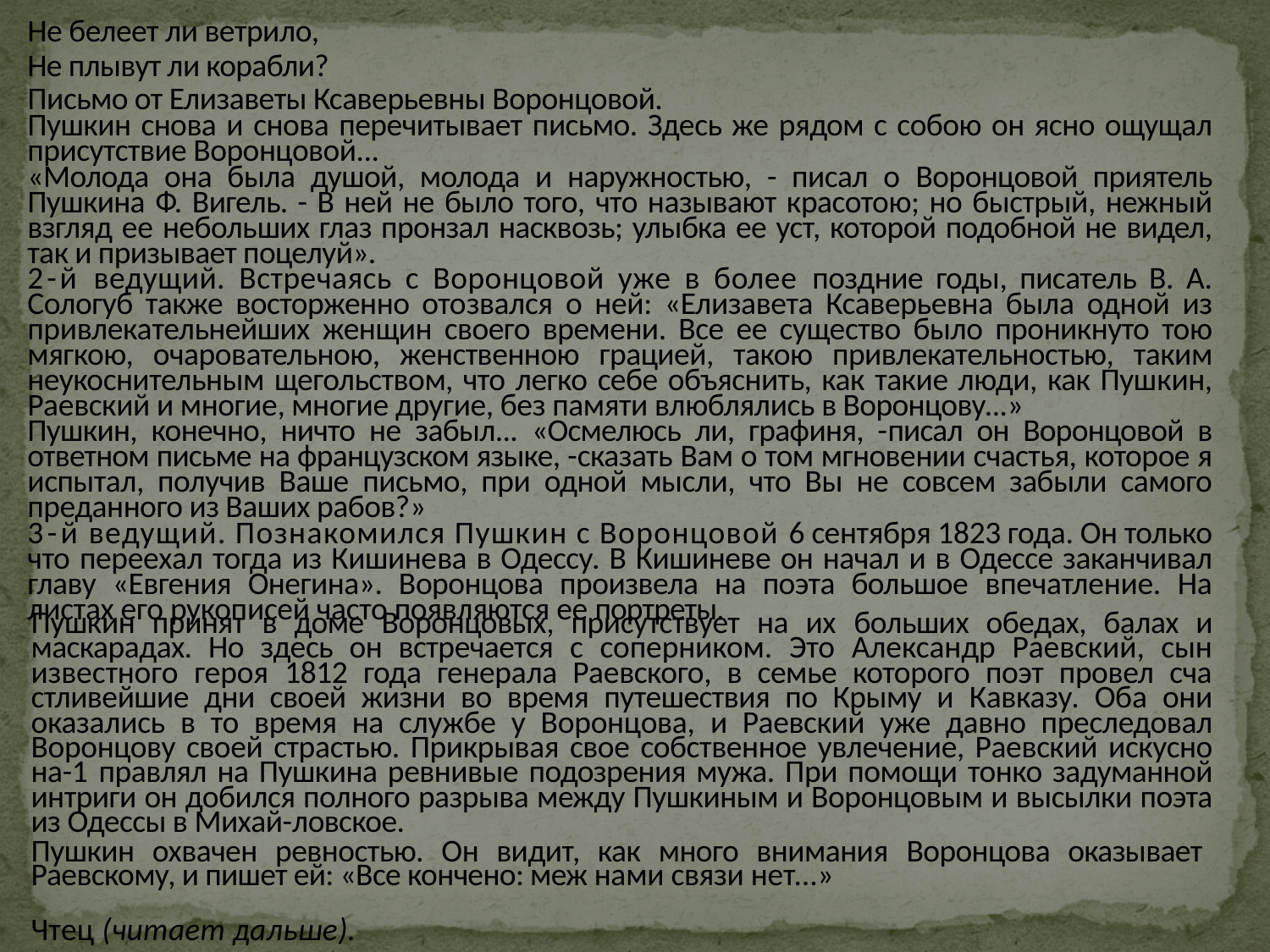

Не белеет ли ветрило,
Не плывут ли корабли?
Письмо от Елизаветы Ксаверьевны Воронцовой.
Пушкин снова и снова перечитывает письмо. Здесь же рядом с собою он ясно ощущал присутствие Воронцовой...
«Молода она была душой, молода и наружностью, - писал о Воронцовой приятель Пушкина Ф. Вигель. - В ней не было того, что называют красотою; но быстрый, нежный взгляд ее неболь­ших глаз пронзал насквозь; улыбка ее уст, которой подобной не видел, так и призывает поцелуй».
2-й ведущий. Встречаясь с Воронцовой уже в более поздние годы, писатель В. А. Сологуб также восторженно ото­звался о ней: «Елизавета Ксаверьевна была одной из привлека­тельнейших женщин своего времени. Все ее существо было проникнуто тою мягкою, очаровательною, женственною граци­ей, такою привлекательностью, таким неукоснительным ще­гольством, что легко себе объяснить, как такие люди, как Пуш­кин, Раевский и многие, многие другие, без памяти влюблялись в Воронцову...»
Пушкин, конечно, ничто не забыл... «Осмелюсь ли, графиня, -писал он Воронцовой в ответном письме на французском языке, -сказать Вам о том мгновении счастья, которое я испытал, полу­чив Ваше письмо, при одной мысли, что Вы не совсем забыли самого преданного из Ваших рабов?»
3-й ведущий. Познакомился Пушкин с Воронцовой 6 сентября 1823 года. Он только что переехал тогда из Кишине­ва в Одессу. В Кишиневе он начал и в Одессе заканчивал главу «Евгения Онегина». Воронцова произвела на поэта большое впечатление. На листах его рукописей часто появляются ее портреты.
#

Пушкин принят в доме Воронцовых, присутствует на их больших обедах, балах и маскарадах. Но здесь он встречается с соперником. Это Александр Раевский, сын известного героя 1812 года генерала Раевского, в семье которого поэт провел сча­стливейшие дни своей жизни во время путешествия по Крыму и Кавказу. Оба они оказались в то время на службе у Воронцова, и Раевский уже давно преследовал Воронцову своей страстью. Прикрывая свое собственное увлечение, Раевский искусно на-1 правлял на Пушкина ревнивые подозрения мужа. При помощи тонко задуманной интриги он добился полного разрыва между Пушкиным и Воронцовым и высылки поэта из Одессы в Михай-ловское.
Пушкин охвачен ревностью. Он видит, как много внимания Воронцова оказывает Раевскому, и пишет ей: «Все кончено: меж нами связи нет...»
Чтец (читает дальше).